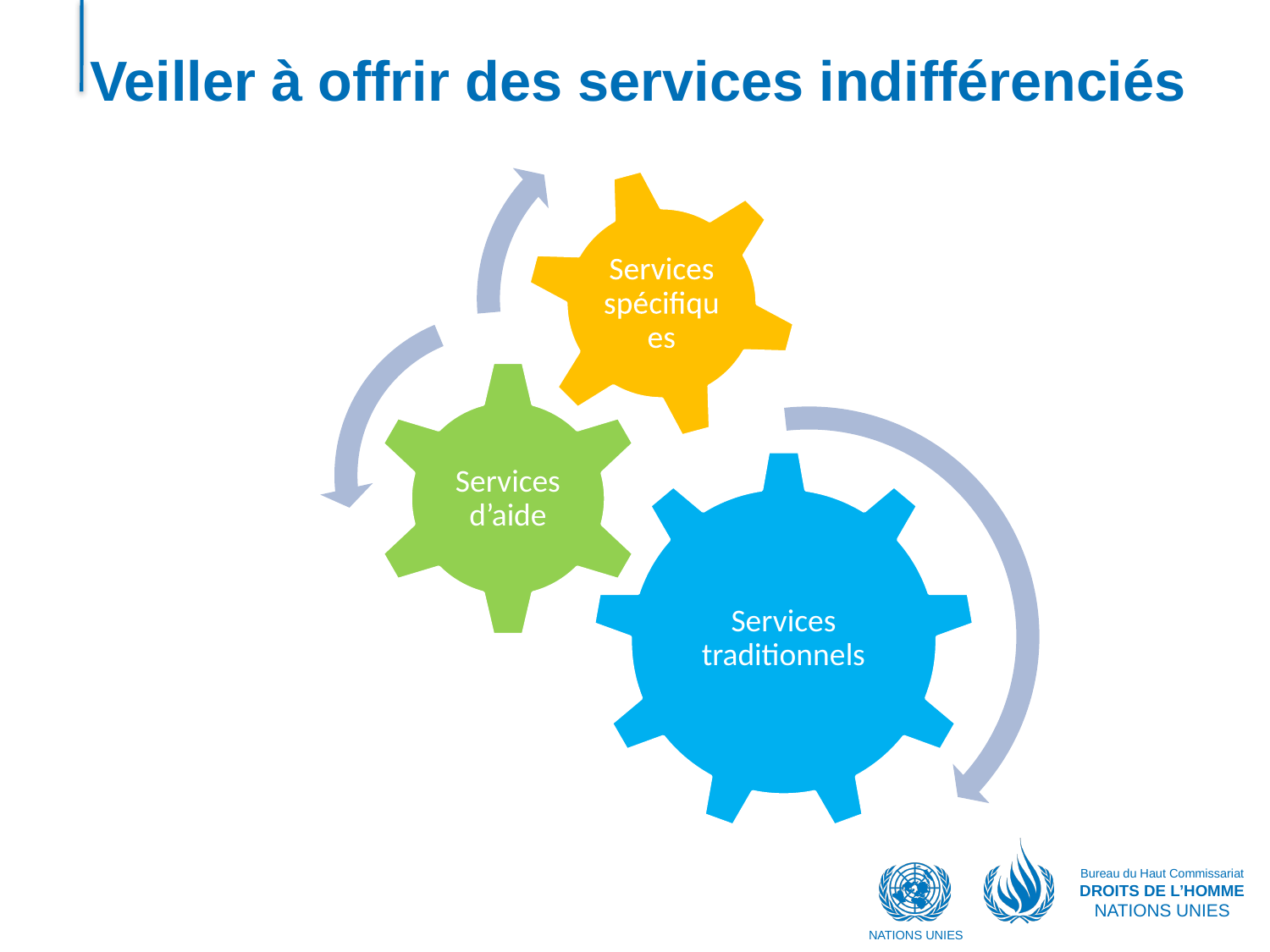

# Veiller à offrir des services indifférenciés
Services traditionnels
Services d’aide
Services spécifiques
Bureau du Haut Commissariat
DROITS DE L’HOMME
NATIONS UNIES
NATIONS UNIES